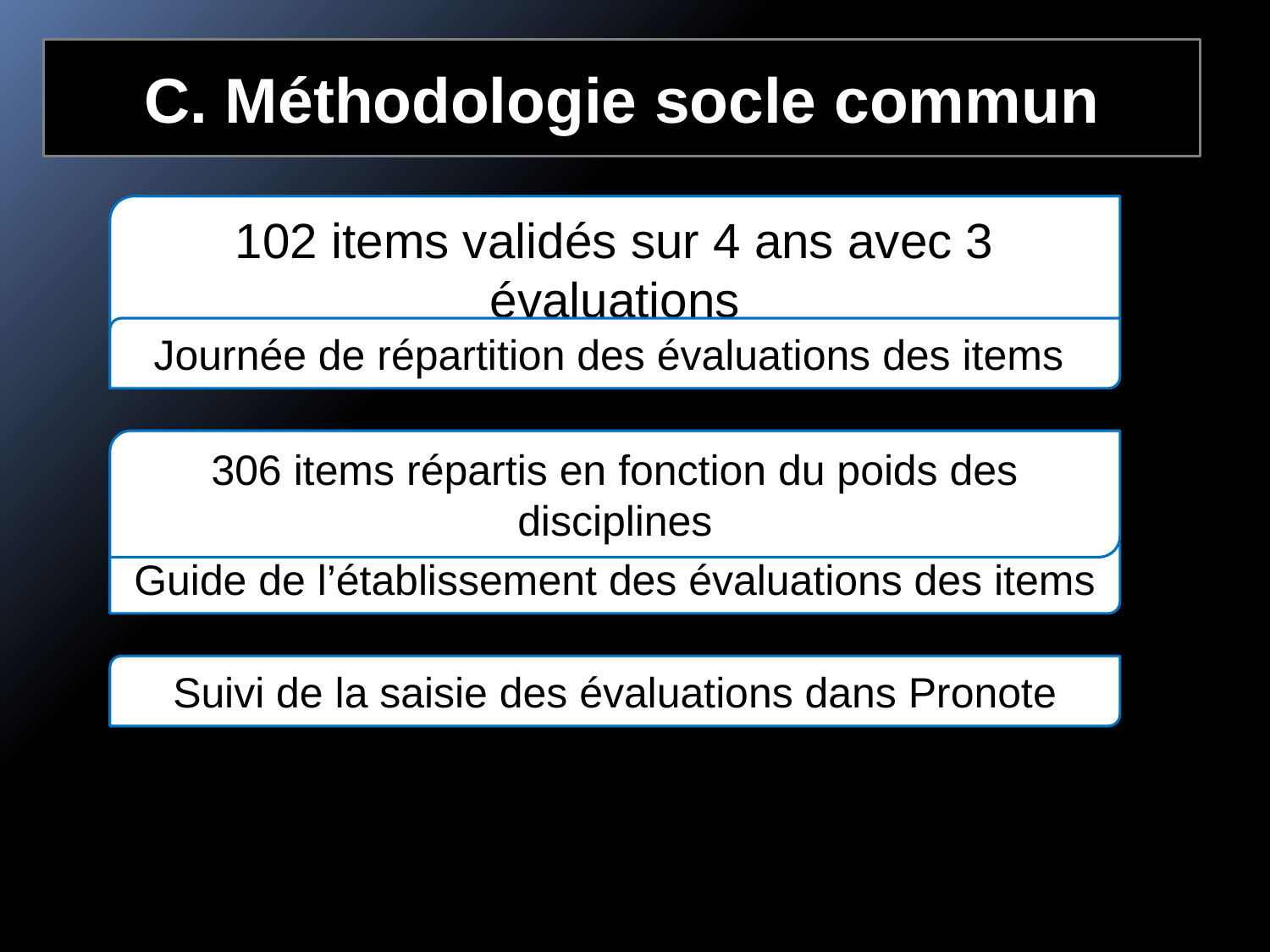

C. Méthodologie socle commun

102 items validés sur 4 ans avec 3 évaluations
Journée de répartition des évaluations des items
306 items répartis en fonction du poids des disciplines
Guide de l’établissement des évaluations des items
Suivi de la saisie des évaluations dans Pronote